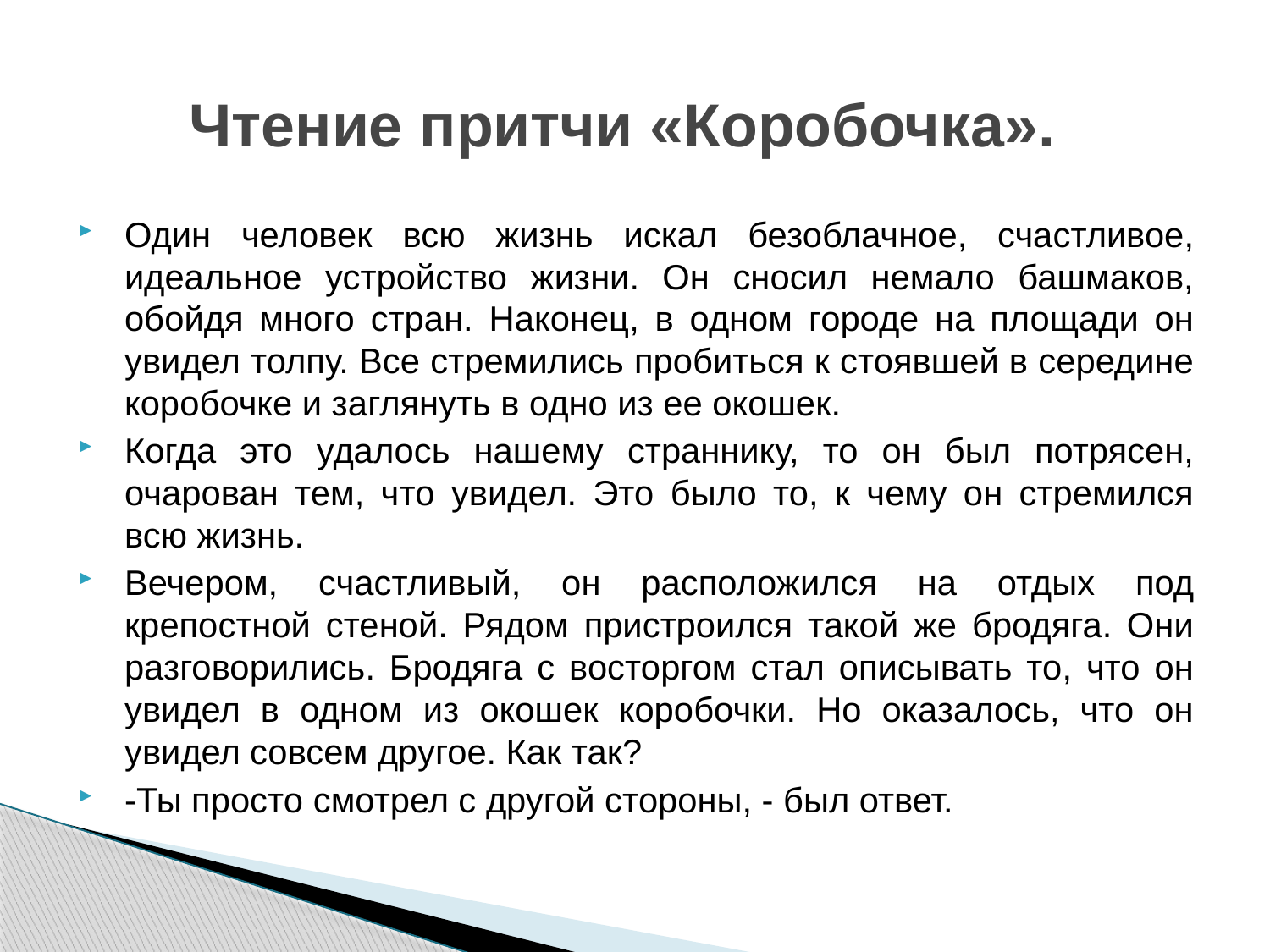

# Чтение притчи «Коробочка».
Один человек всю жизнь искал безоблачное, счастливое, идеальное устройство жизни. Он сносил немало башмаков, обойдя много стран. Наконец, в одном городе на площади он увидел толпу. Все стремились пробиться к стоявшей в середине коробочке и заглянуть в одно из ее окошек.
Когда это удалось нашему страннику, то он был потрясен, очарован тем, что увидел. Это было то, к чему он стремился всю жизнь.
Вечером, счастливый, он расположился на отдых под крепостной стеной. Рядом пристроился такой же бродяга. Они разговорились. Бродяга с восторгом стал описывать то, что он увидел в одном из окошек коробочки. Но оказалось, что он увидел совсем другое. Как так?
-Ты просто смотрел с другой стороны, - был ответ.